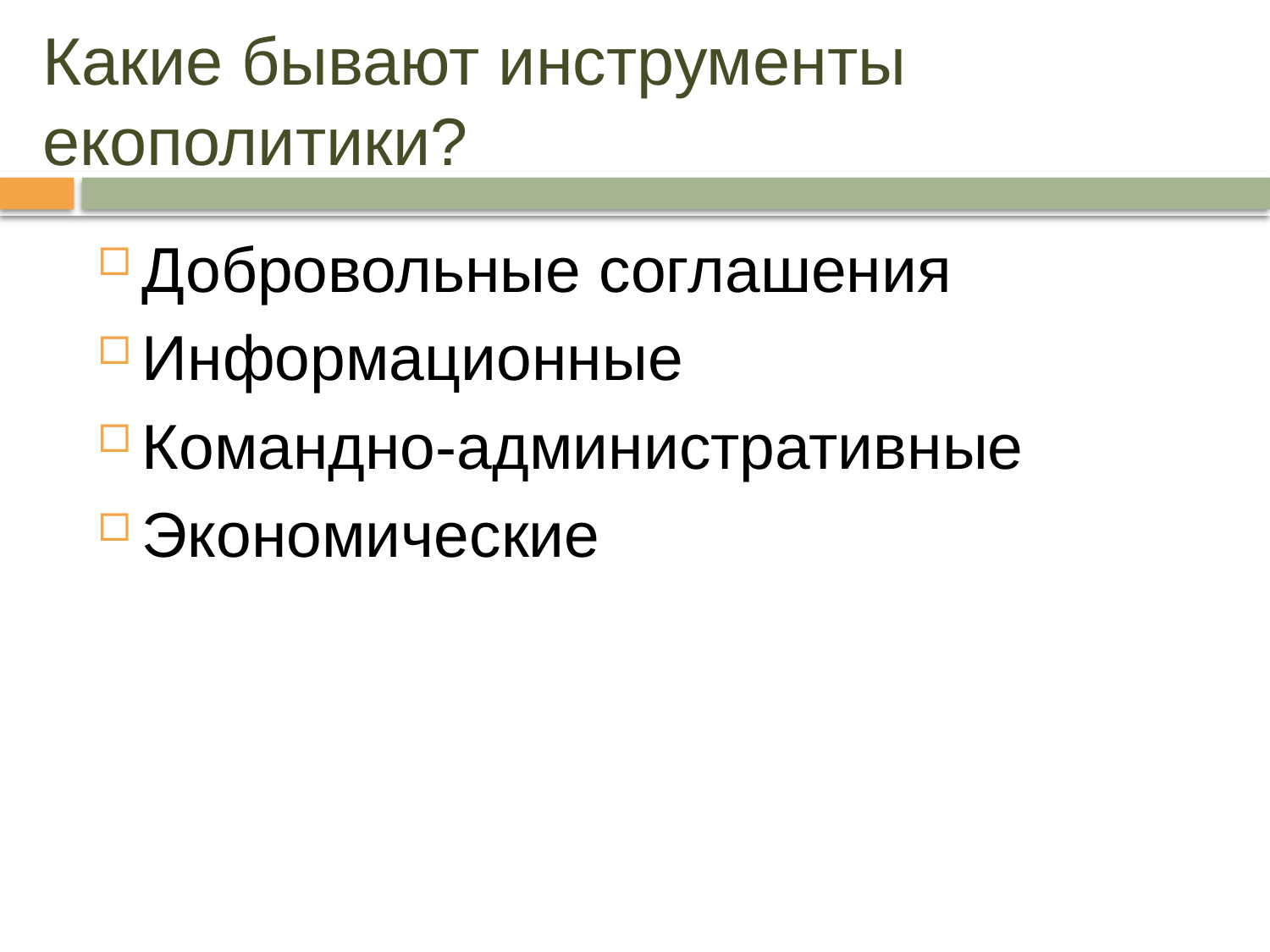

# Какие бывают инструменты екополитики?
Добровольные соглашения
Информационные
Командно-административные
Экономические